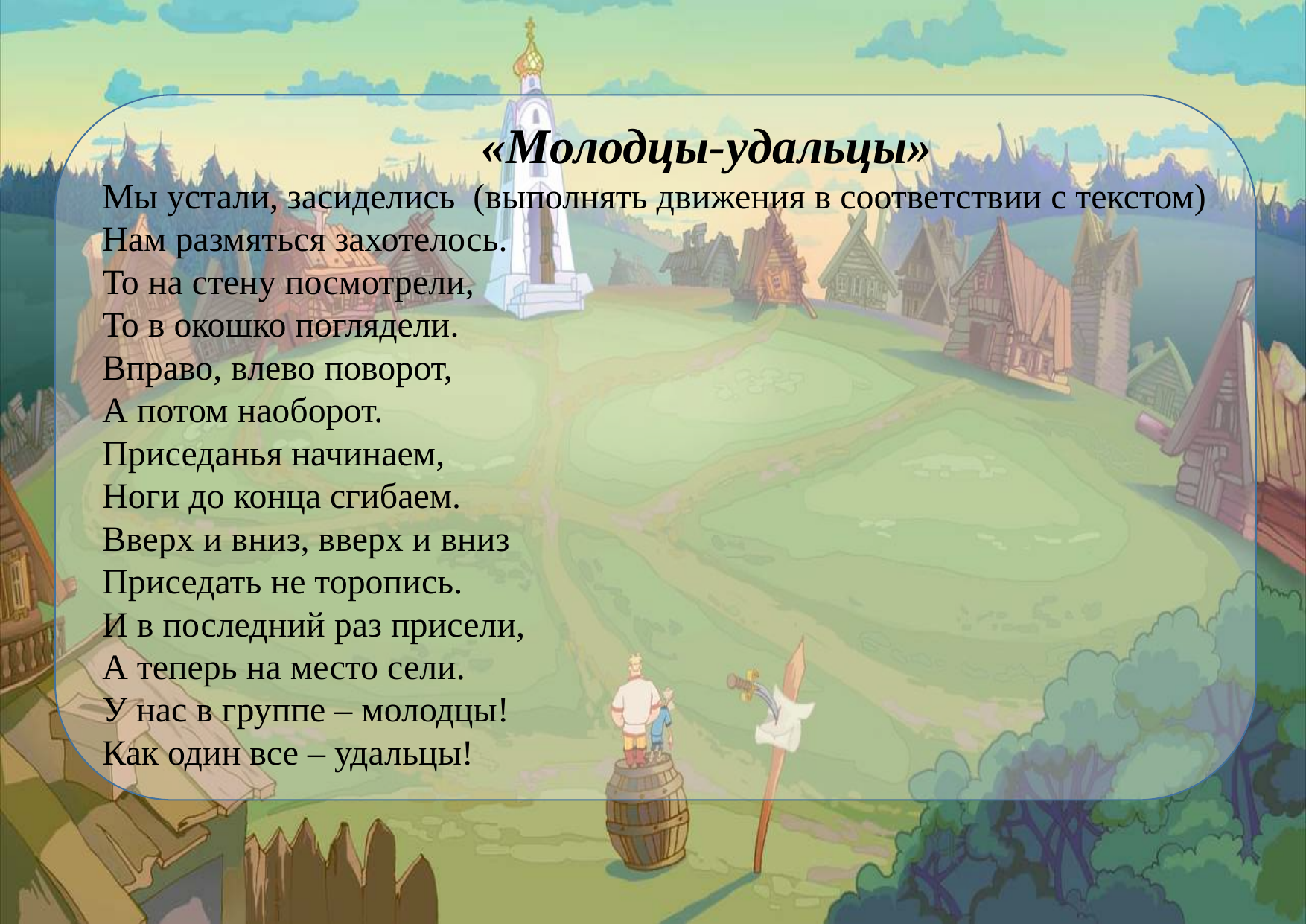

«Молодцы-удальцы»
Мы устали, засиделись  (выполнять движения в соответствии с текстом)
Нам размяться захотелось. 
То на стену посмотрели, 
То в окошко поглядели. 
Вправо, влево поворот, 
А потом наоборот. 
Приседанья начинаем, 
Ноги до конца сгибаем.
Вверх и вниз, вверх и вниз 
Приседать не торопись. 
И в последний раз присели, 
А теперь на место сели. 
У нас в группе – молодцы! 
Как один все – удальцы!